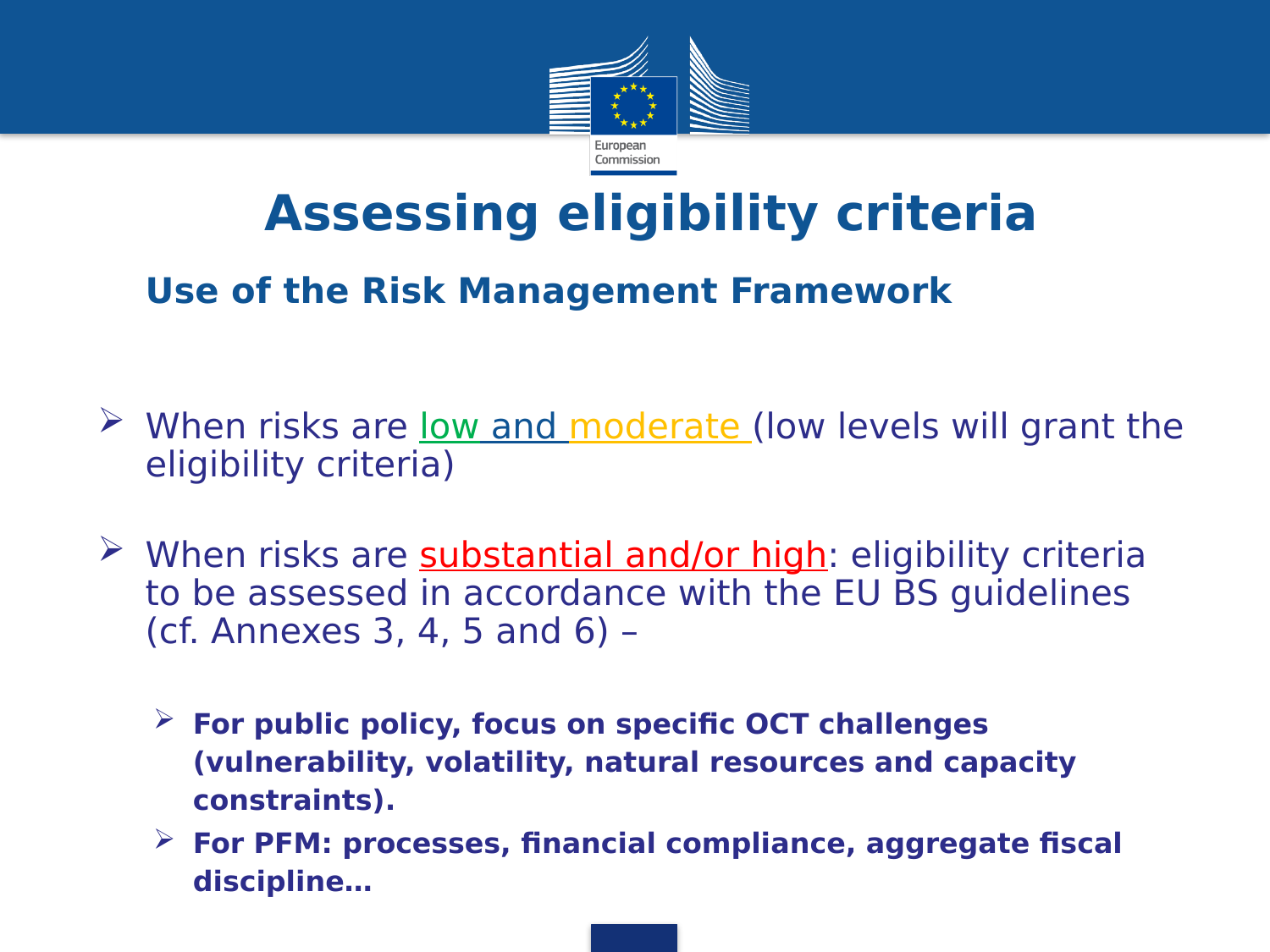

# Assessing eligibility criteria
Use of the Risk Management Framework

When risks are low and moderate (low levels will grant the eligibility criteria)

When risks are substantial and/or high: eligibility criteria to be assessed in accordance with the EU BS guidelines (cf. Annexes 3, 4, 5 and 6) –

For public policy, focus on specific OCT challenges (vulnerability, volatility, natural resources and capacity constraints).
For PFM: processes, financial compliance, aggregate fiscal discipline…